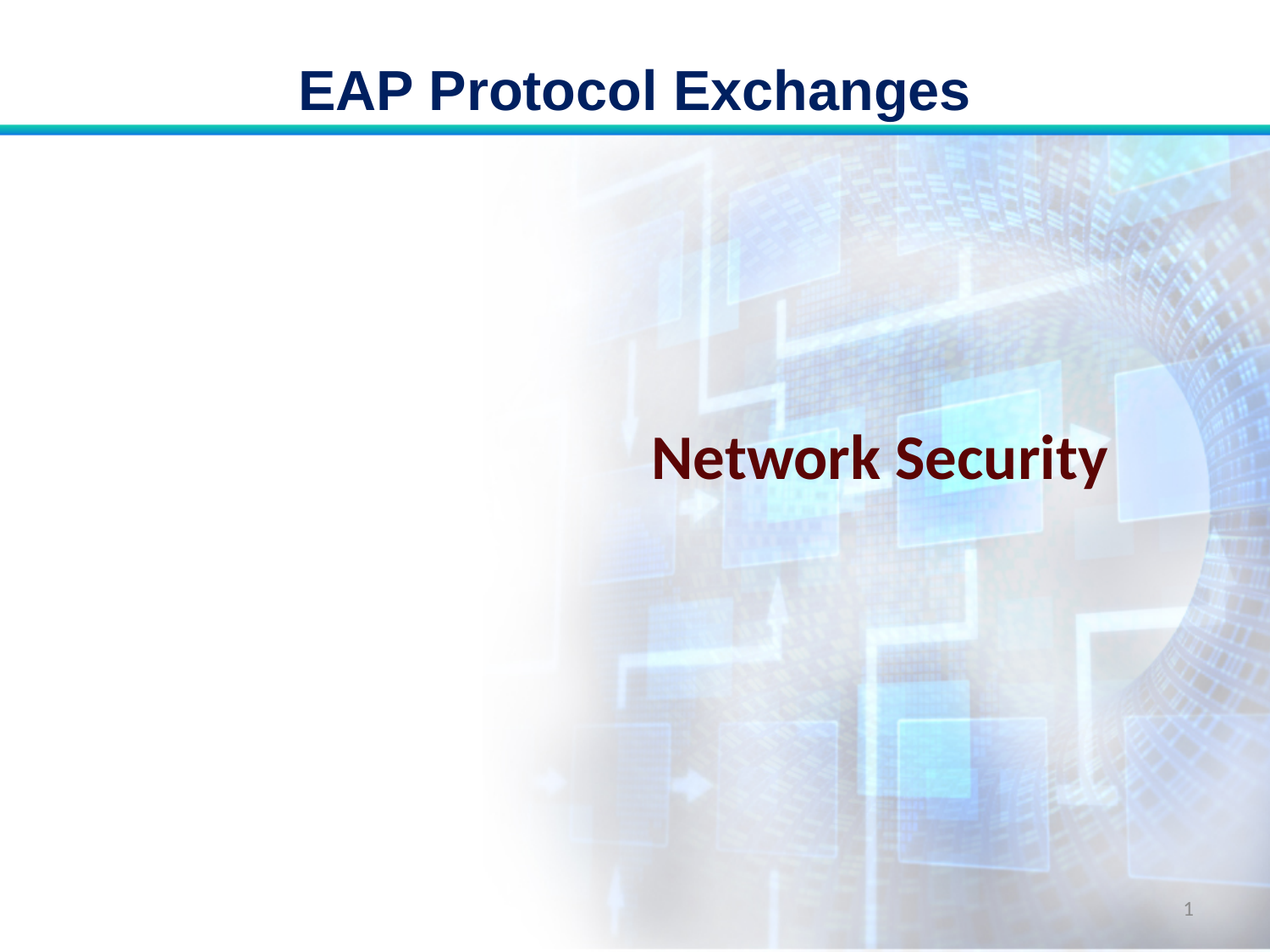

# EAP Protocol Exchanges
Network Security
1